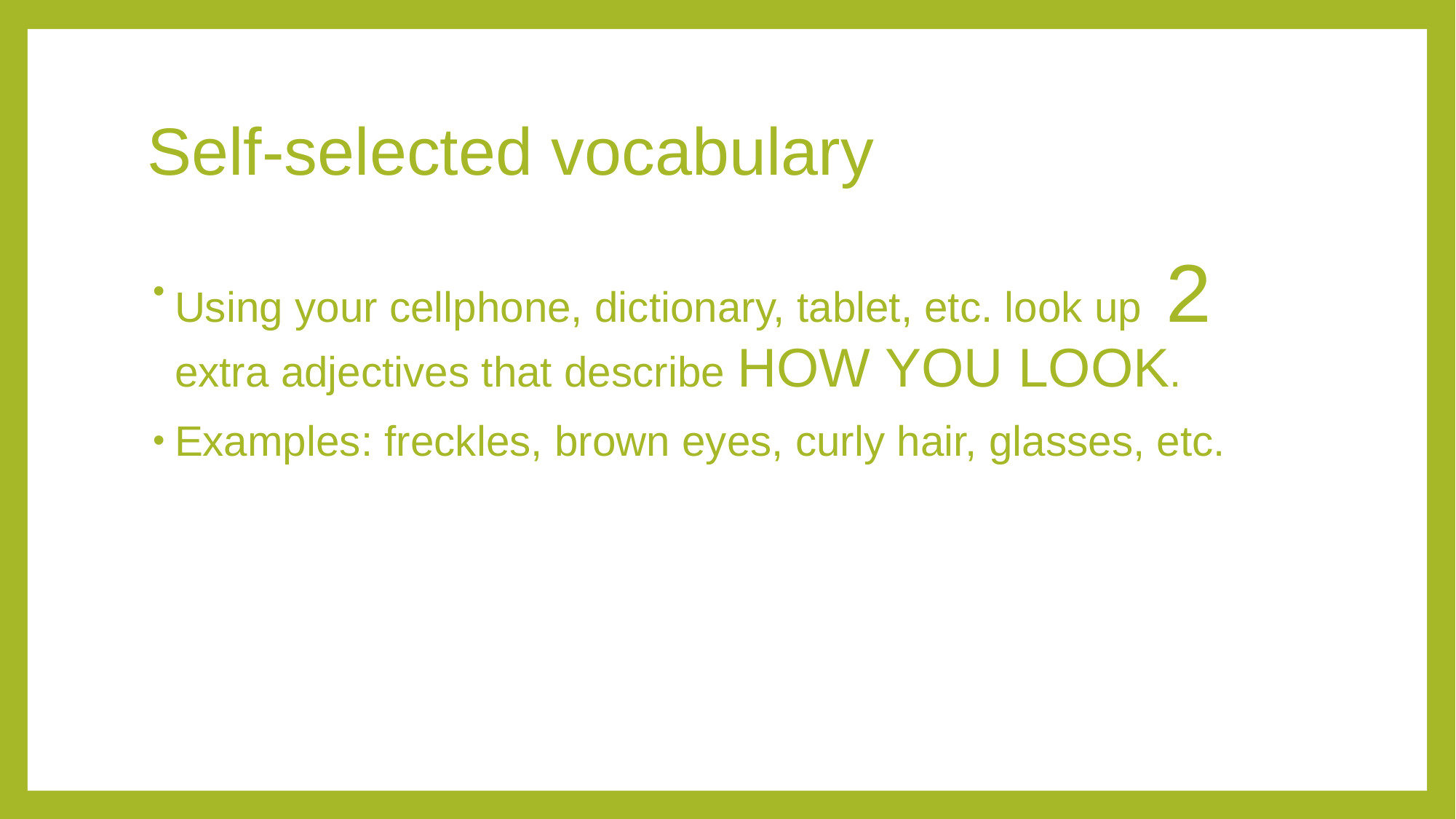

# Self-selected vocabulary
Using your cellphone, dictionary, tablet, etc. look up 2 extra adjectives that describe HOW YOU LOOK.
Examples: freckles, brown eyes, curly hair, glasses, etc.